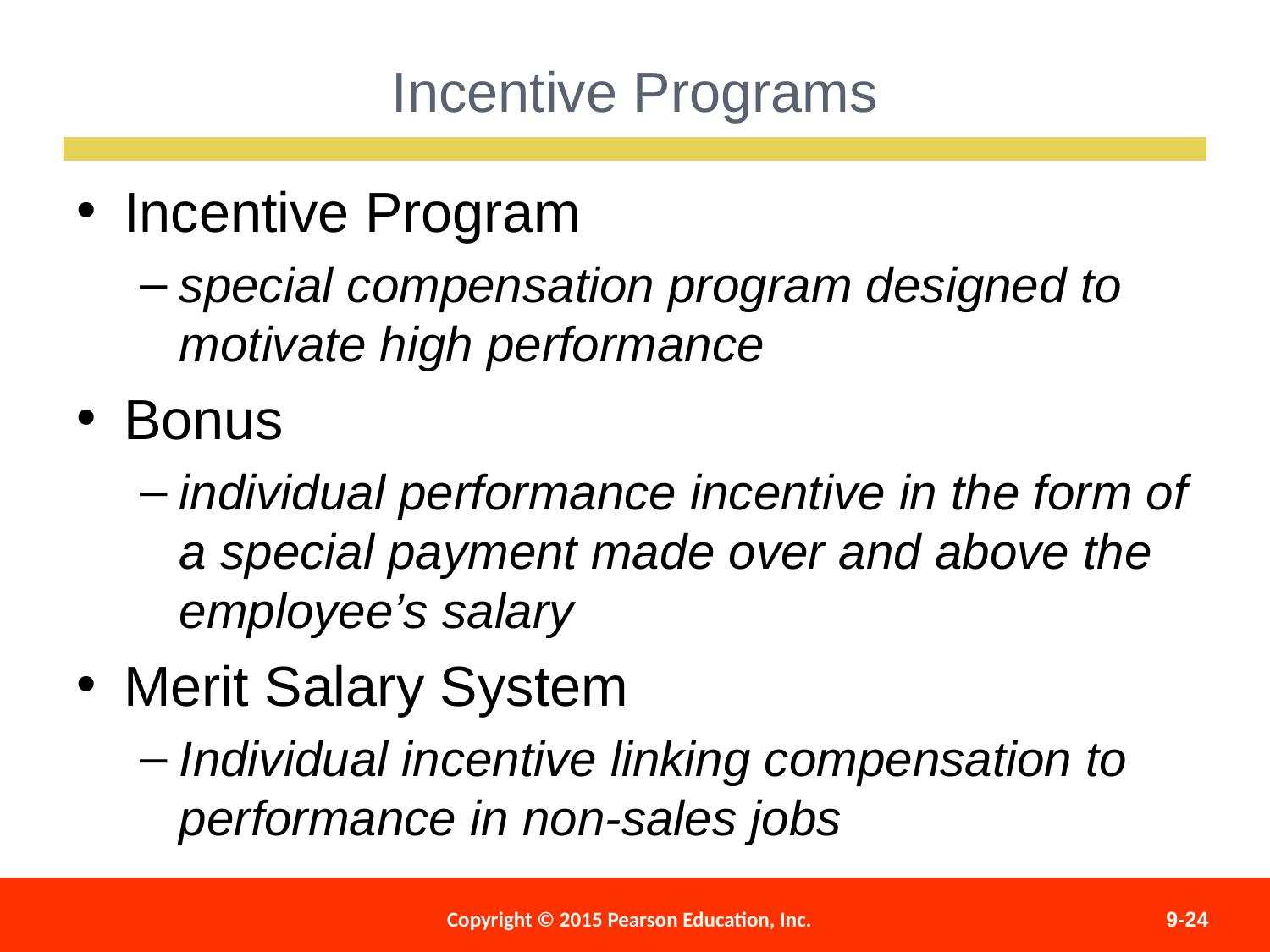

Incentive Programs
Incentive Program
special compensation program designed to motivate high performance
Bonus
individual performance incentive in the form of a special payment made over and above the employee’s salary
Merit Salary System
Individual incentive linking compensation to performance in non-sales jobs